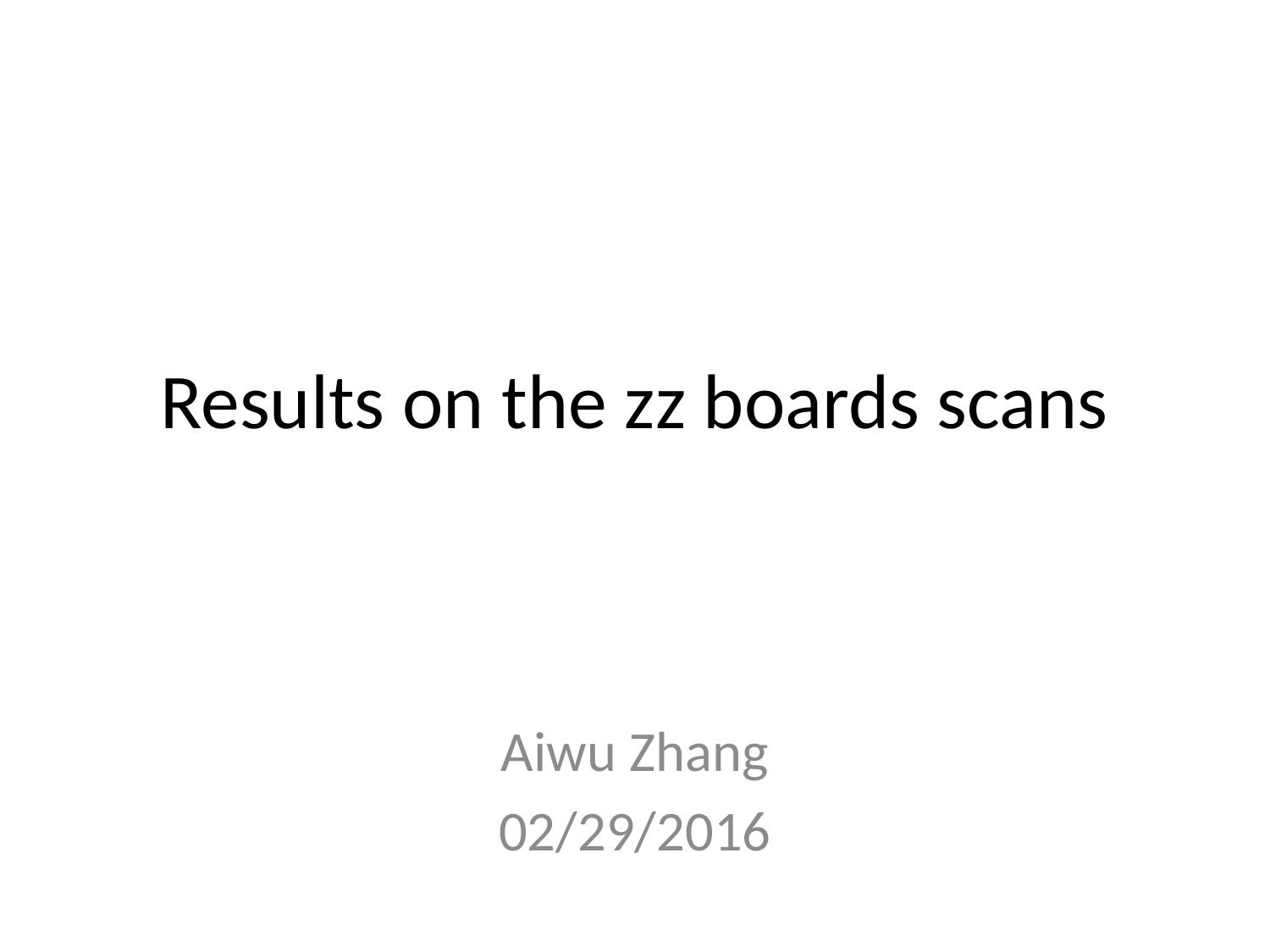

# Results on the zz boards scans
Aiwu Zhang
02/29/2016